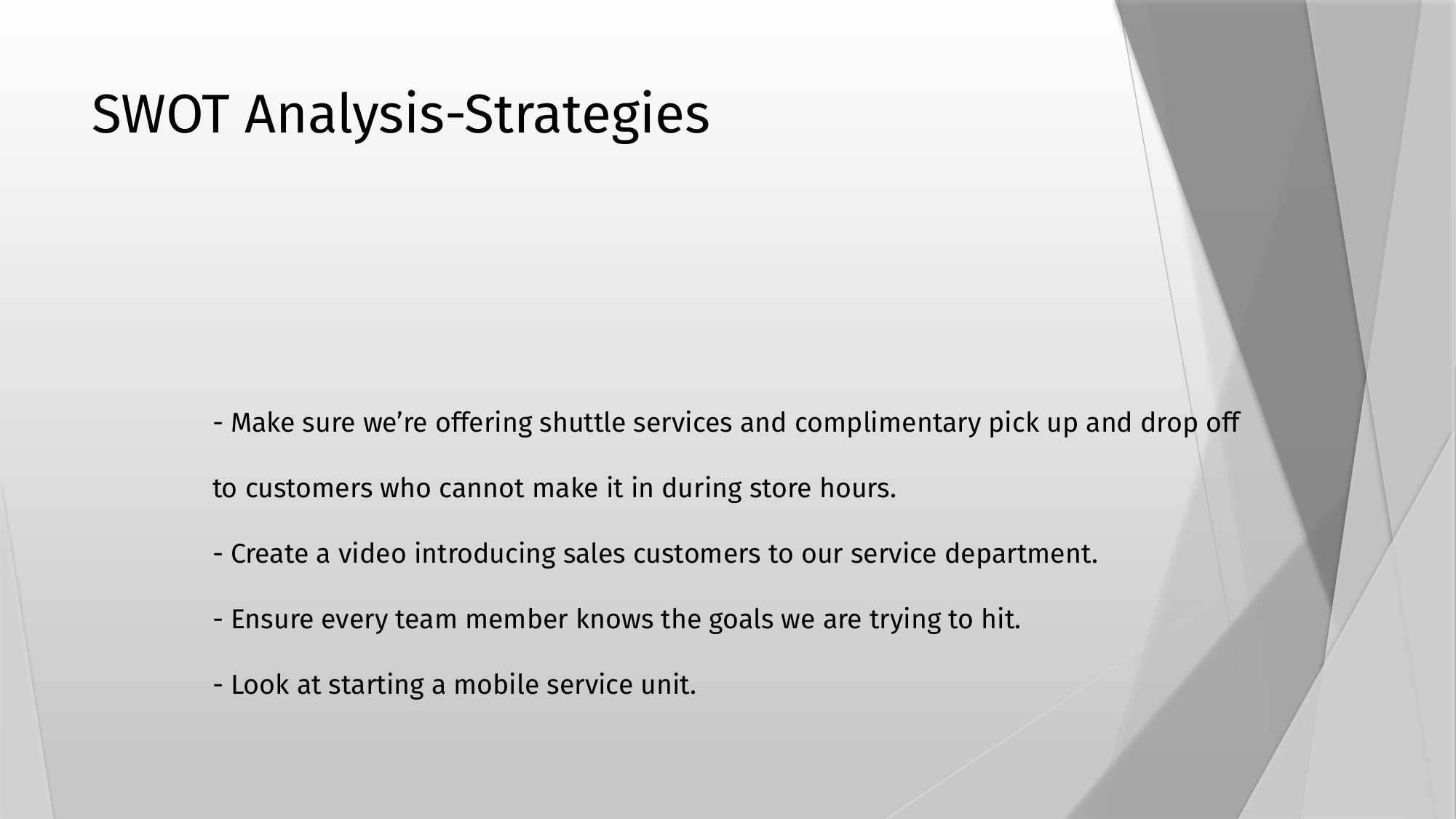

# SWOT Analysis-Strategies

- Make sure we’re offering shuttle services and complimentary pick up and drop off to customers who cannot make it in during store hours.
- Create a video introducing sales customers to our service department.
- Ensure every team member knows the goals we are trying to hit.
- Look at starting a mobile service unit.